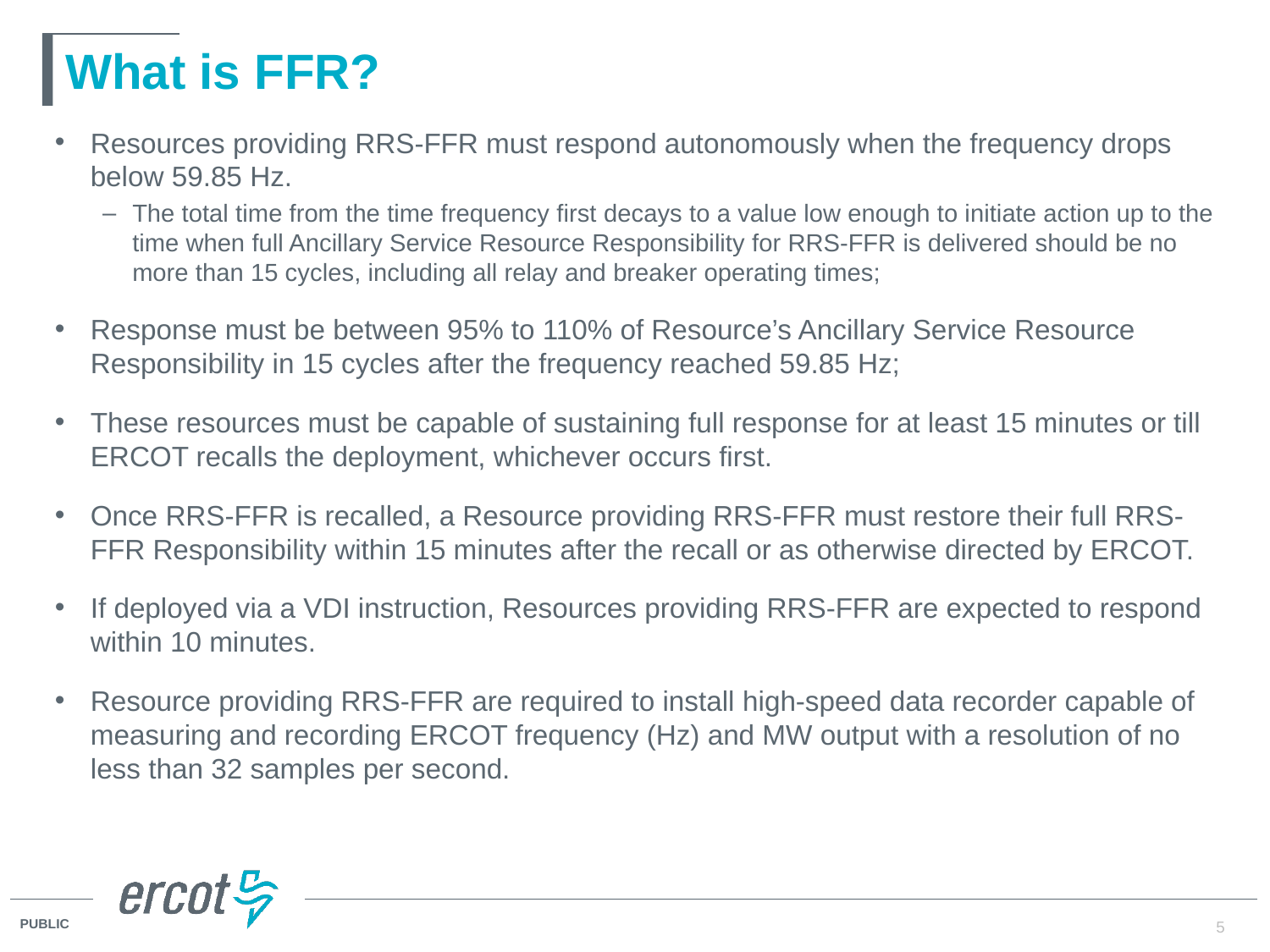

# What is FFR?
Resources providing RRS-FFR must respond autonomously when the frequency drops below 59.85 Hz.
The total time from the time frequency first decays to a value low enough to initiate action up to the time when full Ancillary Service Resource Responsibility for RRS-FFR is delivered should be no more than 15 cycles, including all relay and breaker operating times;

Response must be between 95% to 110% of Resource’s Ancillary Service Resource Responsibility in 15 cycles after the frequency reached 59.85 Hz;

These resources must be capable of sustaining full response for at least 15 minutes or till ERCOT recalls the deployment, whichever occurs first.

Once RRS-FFR is recalled, a Resource providing RRS-FFR must restore their full RRS-FFR Responsibility within 15 minutes after the recall or as otherwise directed by ERCOT.

If deployed via a VDI instruction, Resources providing RRS-FFR are expected to respond within 10 minutes.

Resource providing RRS-FFR are required to install high-speed data recorder capable of measuring and recording ERCOT frequency (Hz) and MW output with a resolution of no less than 32 samples per second.

5